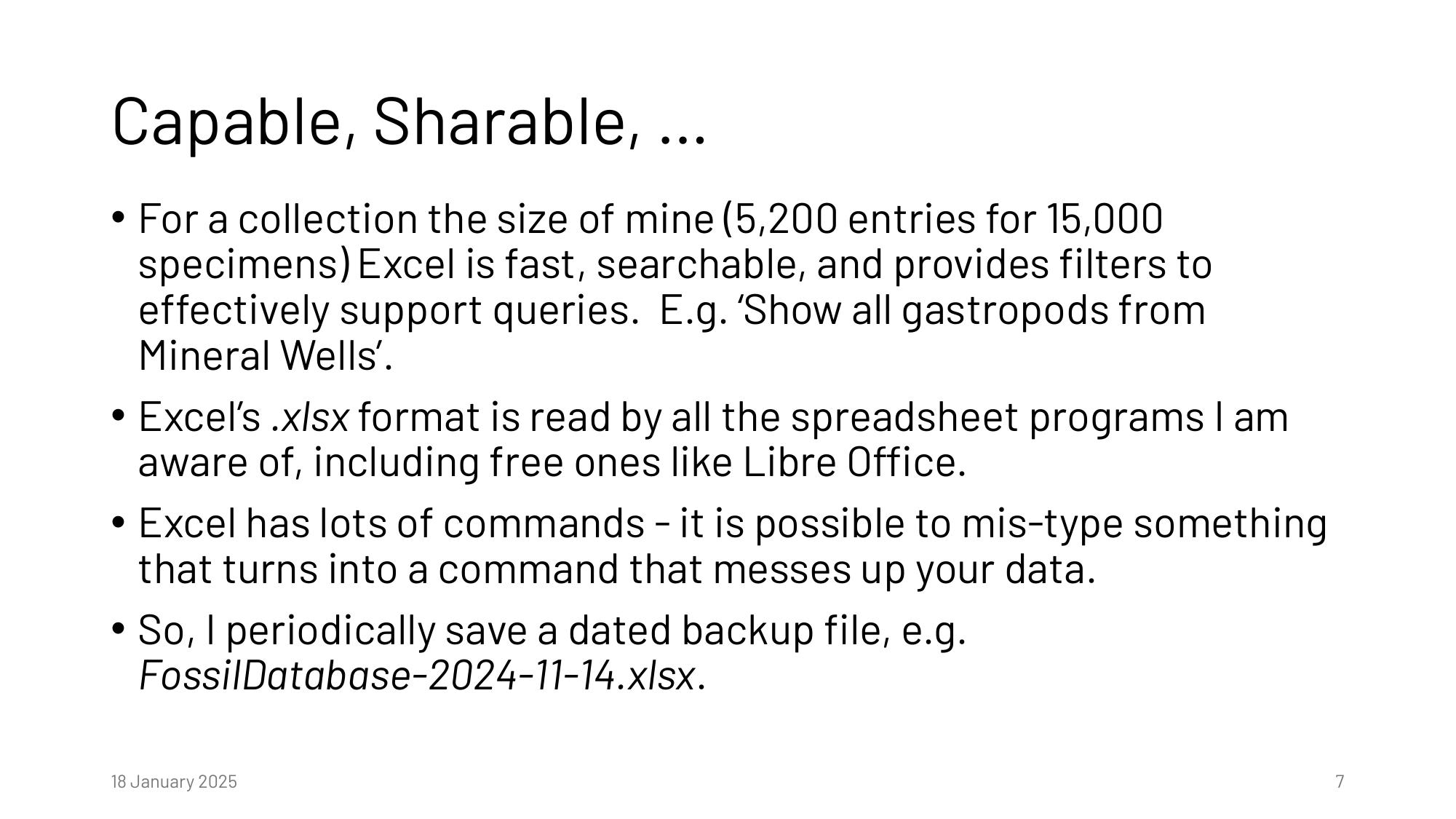

# Capable, Sharable, …
For a collection the size of mine (5,200 entries for 15,000 specimens) Excel is fast, searchable, and provides filters to effectively support queries.  E.g. ‘Show all gastropods from Mineral Wells’.
Excel’s .xlsx format is read by all the spreadsheet programs I am aware of, including free ones like Libre Office.
Excel has lots of commands - it is possible to mis-type something that turns into a command that messes up your data.
So, I periodically save a dated backup file, e.g.
FossilDatabase-2024-11-14.xlsx.
18 January 2025
7